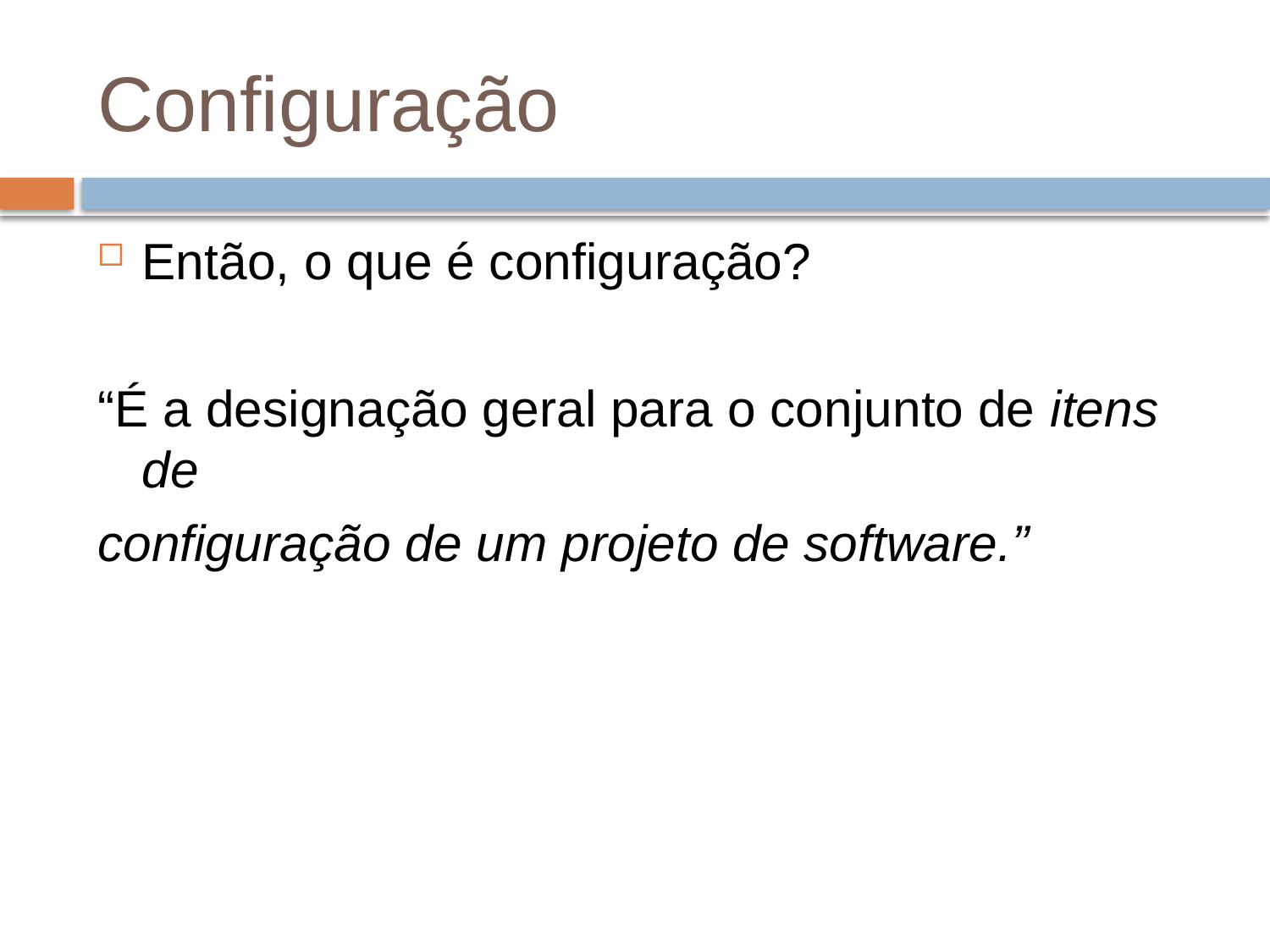

# Configuração
Então, o que é configuração?

“É a designação geral para o conjunto de itens de
configuração de um projeto de software.”